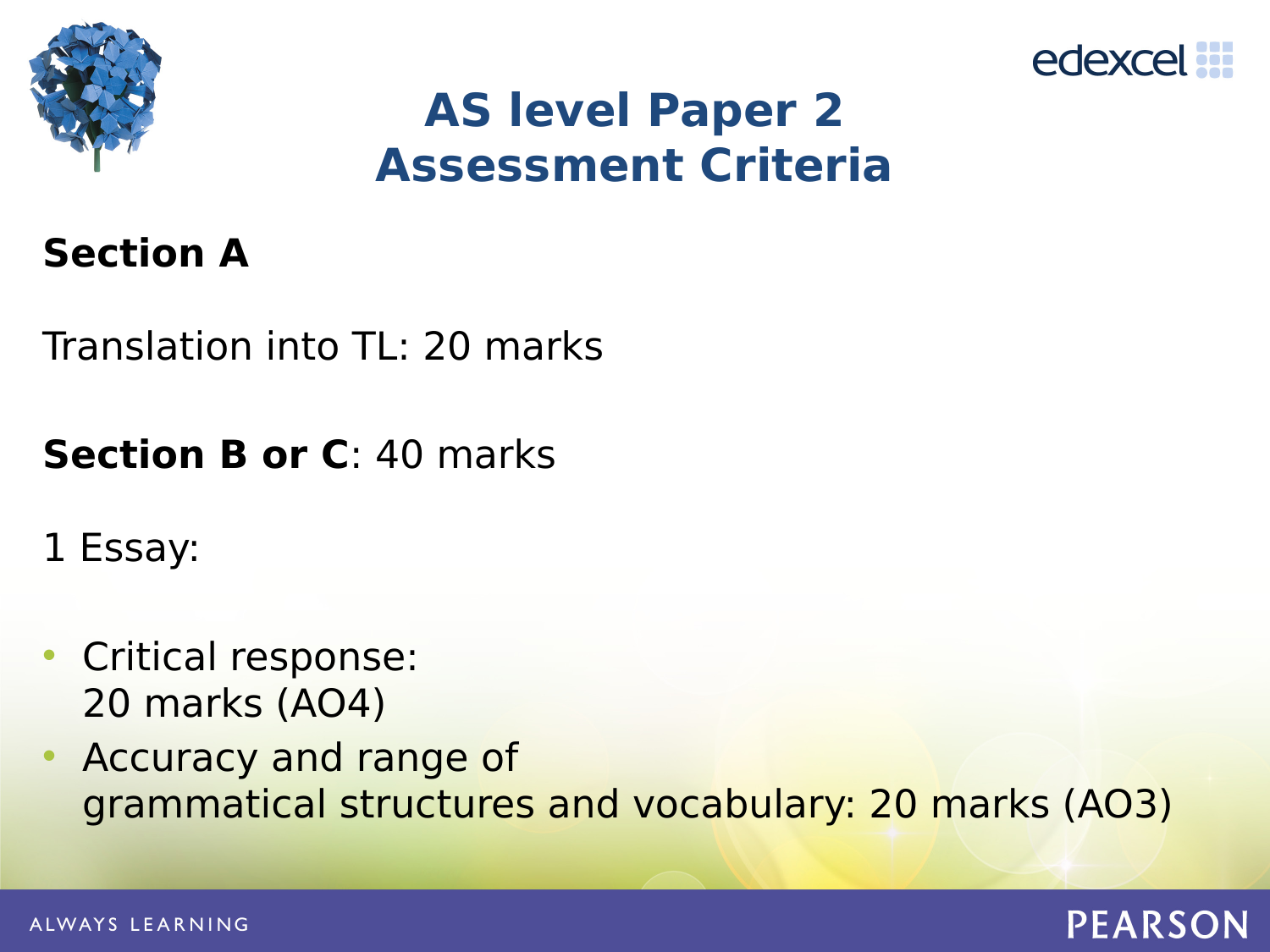

# AS level Paper 2 Assessment Criteria
Section A
Translation into TL: 20 marks

Section B or C: 40 marks
1 Essay:

Critical response: 							 20 marks (AO4)
Accuracy and range of
grammatical structures and vocabulary: 20 marks (AO3)